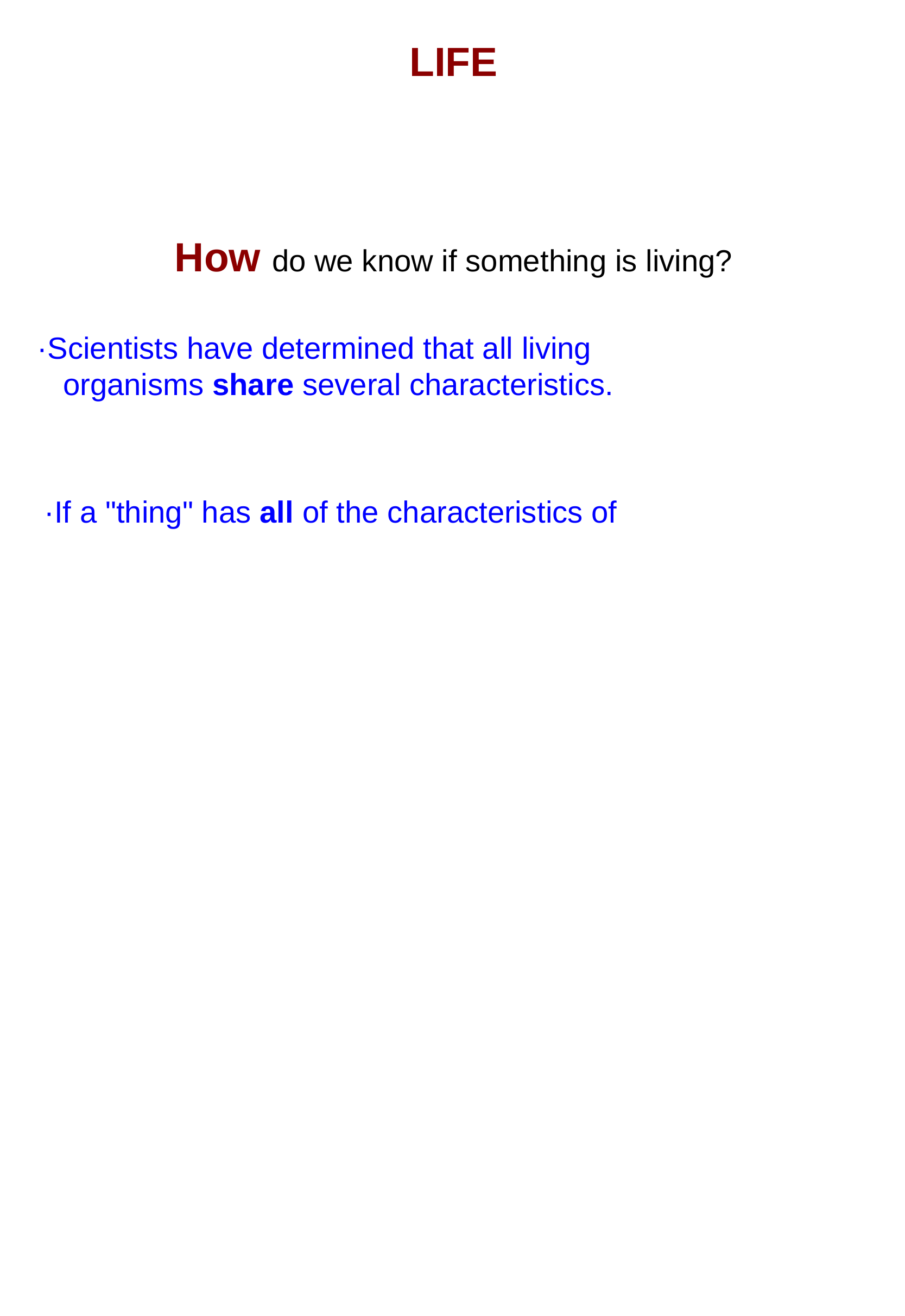

LIFE

How do we know if something is living?
·Scientists have determined that all living
   organisms share several characteristics.
·If a "thing" has all of the characteristics of